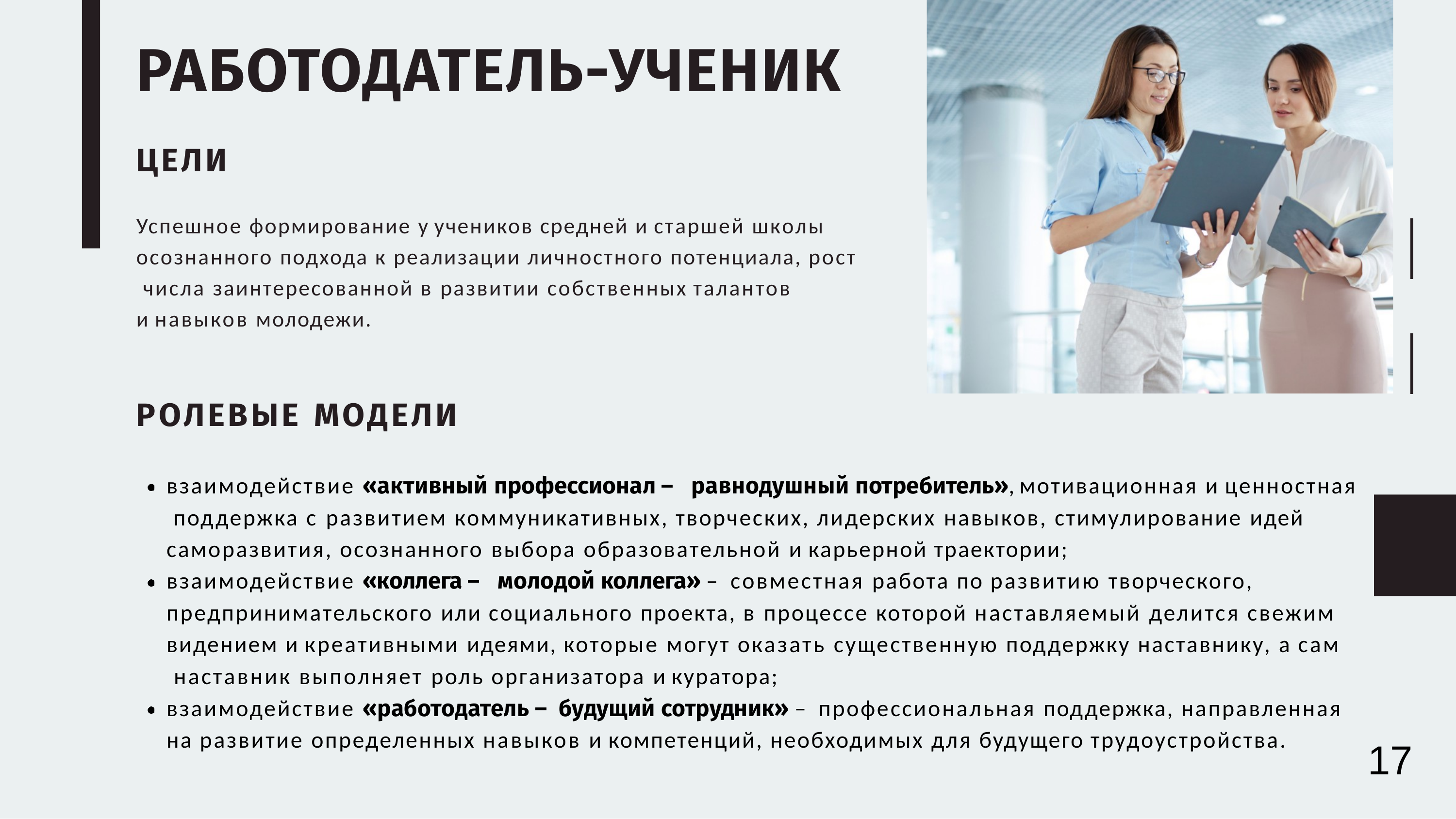

# РАБОТОДАТЕЛЬ-УЧЕНИК
ЦЕЛИ
Успешное формирование у учеников средней и старшей школы  осознанного подхода к реализации личностного потенциала, рост  числа заинтересованной в развитии собственных талантов
и навыков молодежи.

РОЛЕВЫЕ МОДЕЛИ

взаимодействие «активный профессионал – равнодушный потребитель», мотивационная и ценностная  поддержка с развитием коммуникативных, творческих, лидерских навыков, стимулирование идей  саморазвития, осознанного выбора образовательной и карьерной траектории;
взаимодействие «коллега – молодой коллега» – совместная работа по развитию творческого,  предпринимательского или социального проекта, в процессе которой наставляемый делится свежим  видением и креативными идеями, которые могут оказать существенную поддержку наставнику, а сам  наставник выполняет роль организатора и куратора;
взаимодействие «работодатель – будущий сотрудник» – профессиональная поддержка, направленная  на развитие определенных навыков и компетенций, необходимых для будущего трудоустройства.

17